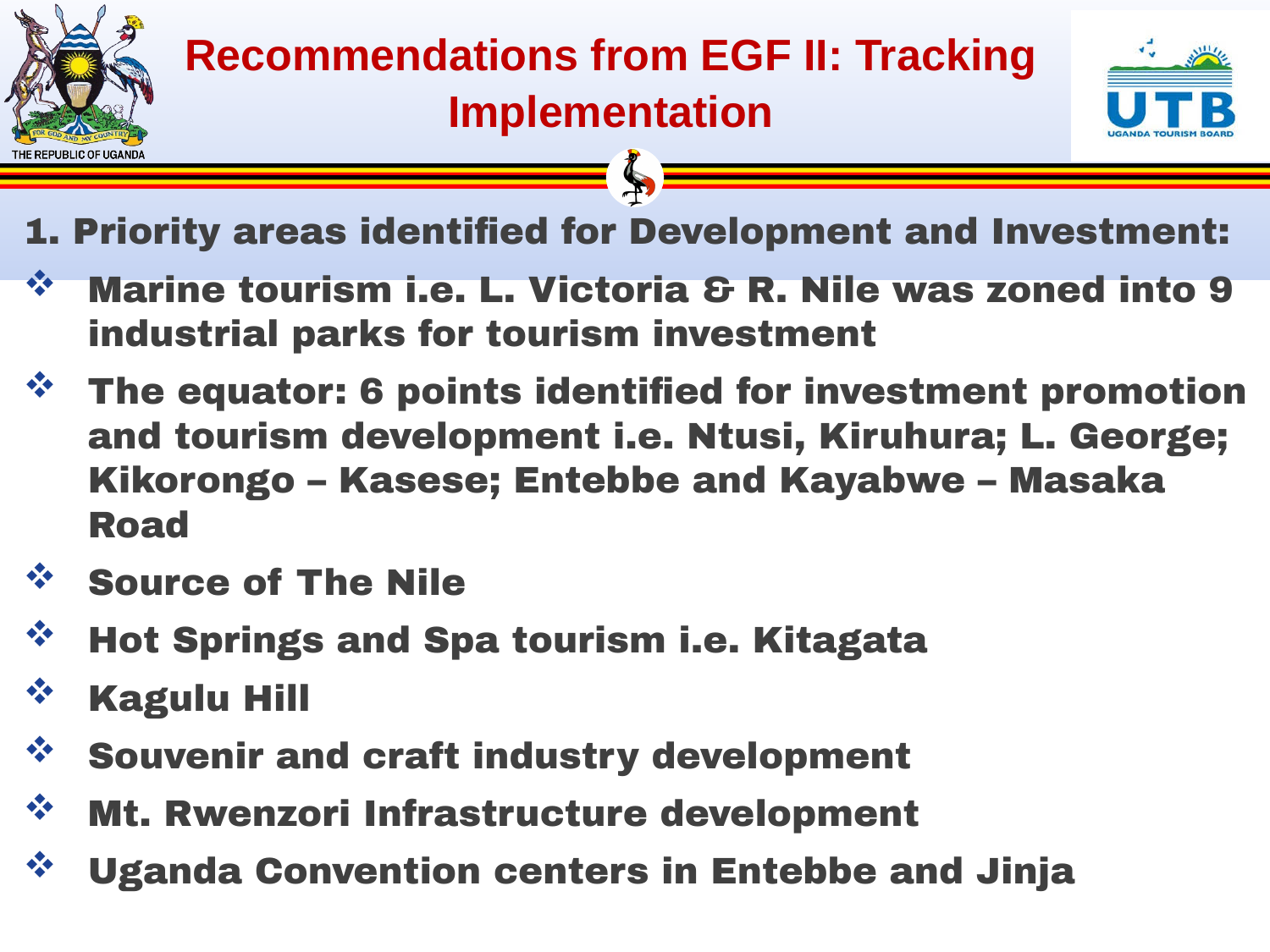

# Recommendations from EGF II: Tracking Implementation
1. Priority areas identified for Development and Investment:
Marine tourism i.e. L. Victoria & R. Nile was zoned into 9 industrial parks for tourism investment
The equator: 6 points identified for investment promotion and tourism development i.e. Ntusi, Kiruhura; L. George; Kikorongo – Kasese; Entebbe and Kayabwe – Masaka Road
Source of The Nile
Hot Springs and Spa tourism i.e. Kitagata
Kagulu Hill
Souvenir and craft industry development
Mt. Rwenzori Infrastructure development
Uganda Convention centers in Entebbe and Jinja